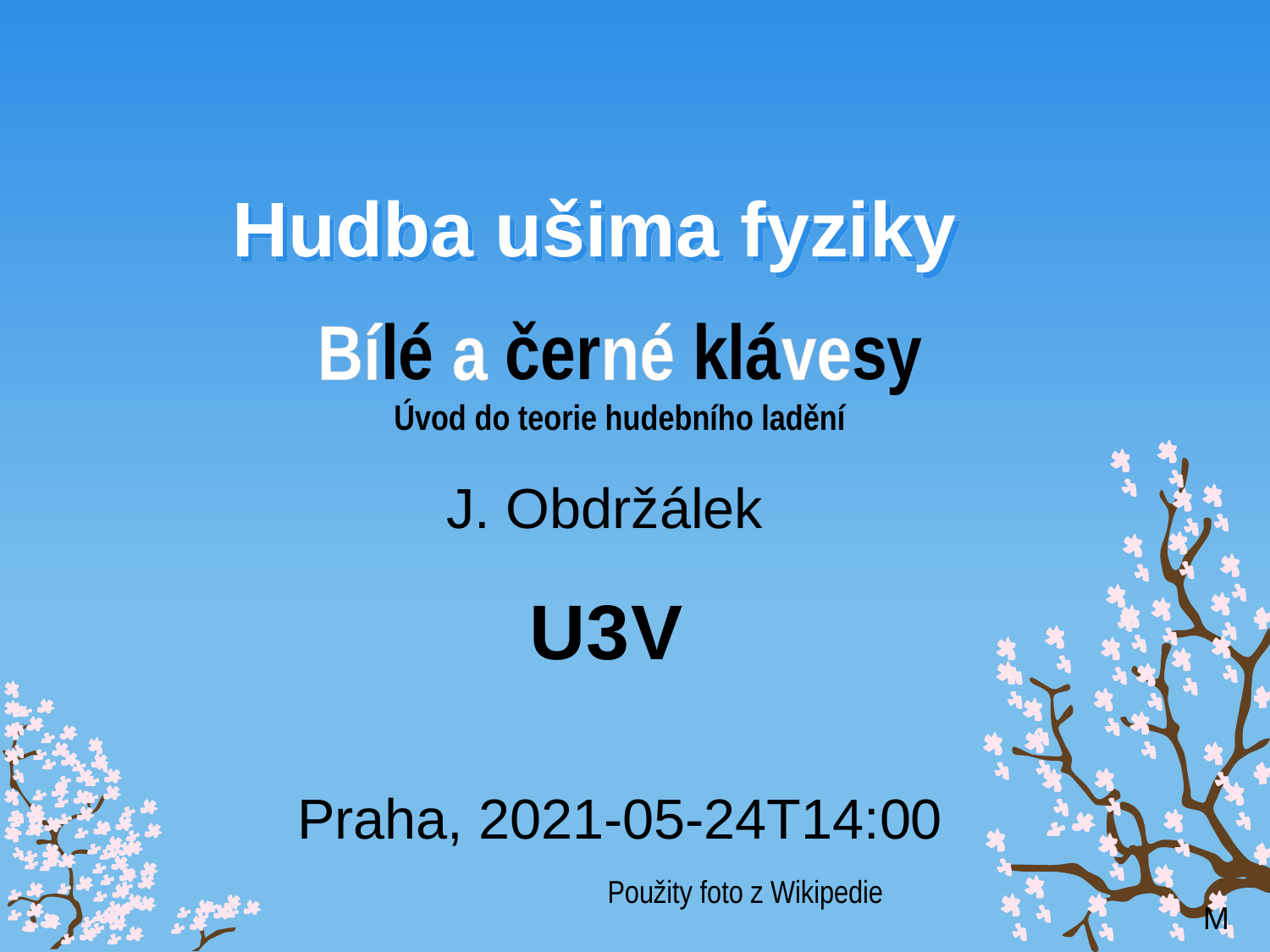

# Hudba ušima fyziky
Bílé a černé klávesy
Úvod do teorie hudebního ladění
J. Obdržálek
U3V
Praha, 2021-05-24T14:00
Použity foto z Wikipedie
M